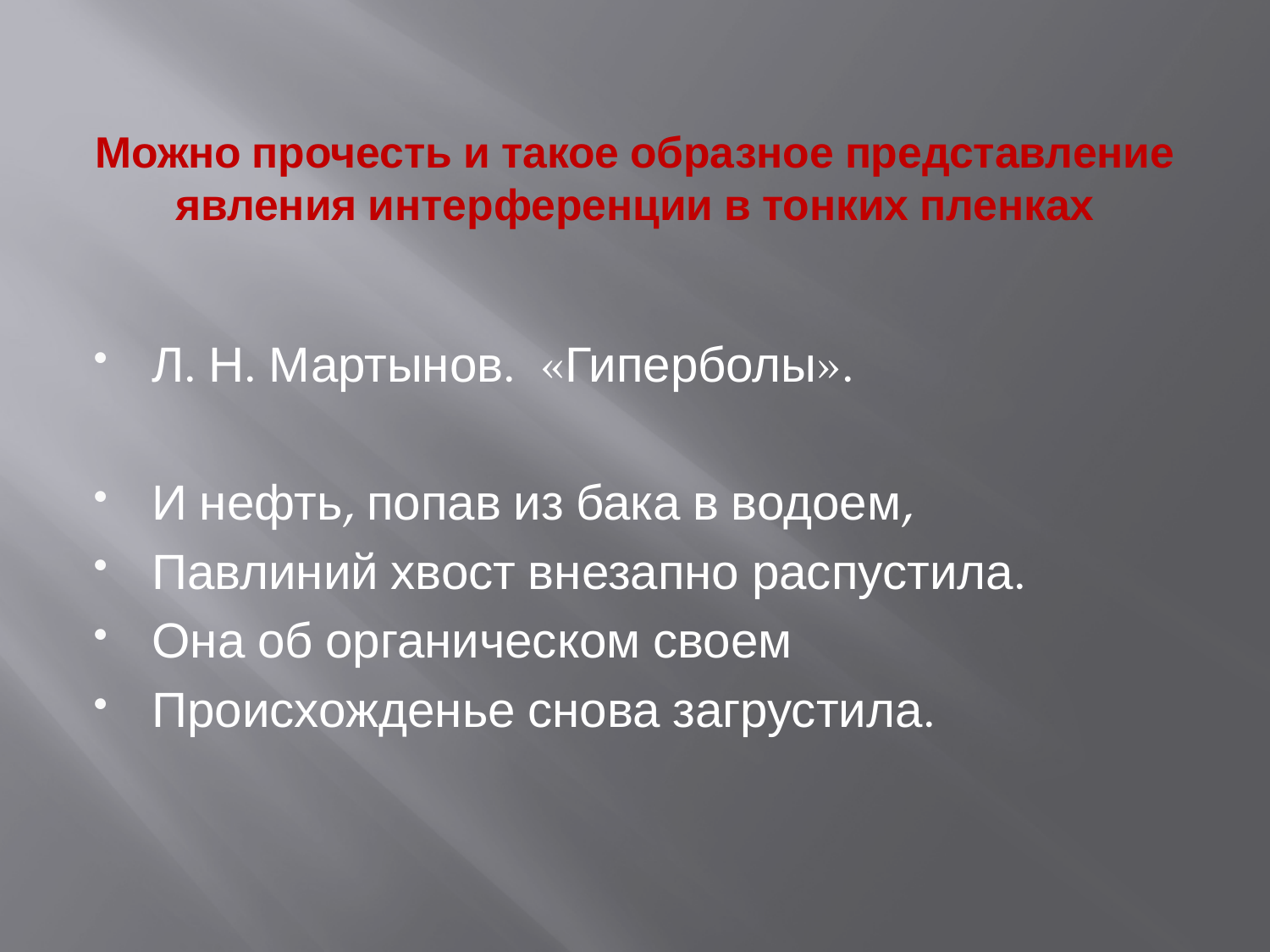

# Можно прочесть и такое образное представление явления интерференции в тонких пленках
Л. Н. Мартынов.  «Гиперболы».

И нефть, попав из бака в водоем,
Павлиний хвост внезапно распустила.
Она об органическом своем
Происхожденье снова загрустила.